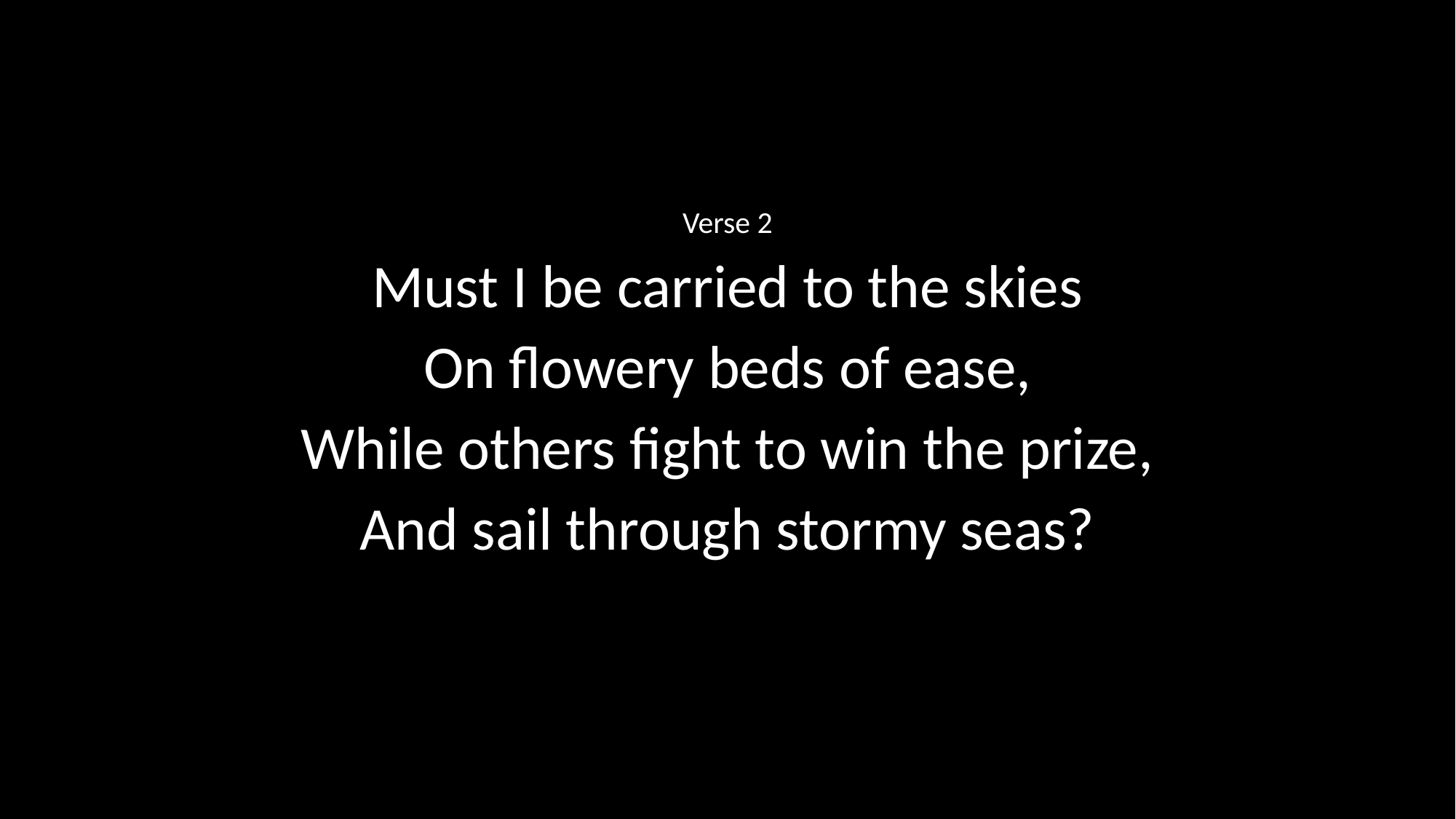

Verse 2
Must I be carried to the skies
On flowery beds of ease,
While others fight to win the prize,
And sail through stormy seas?